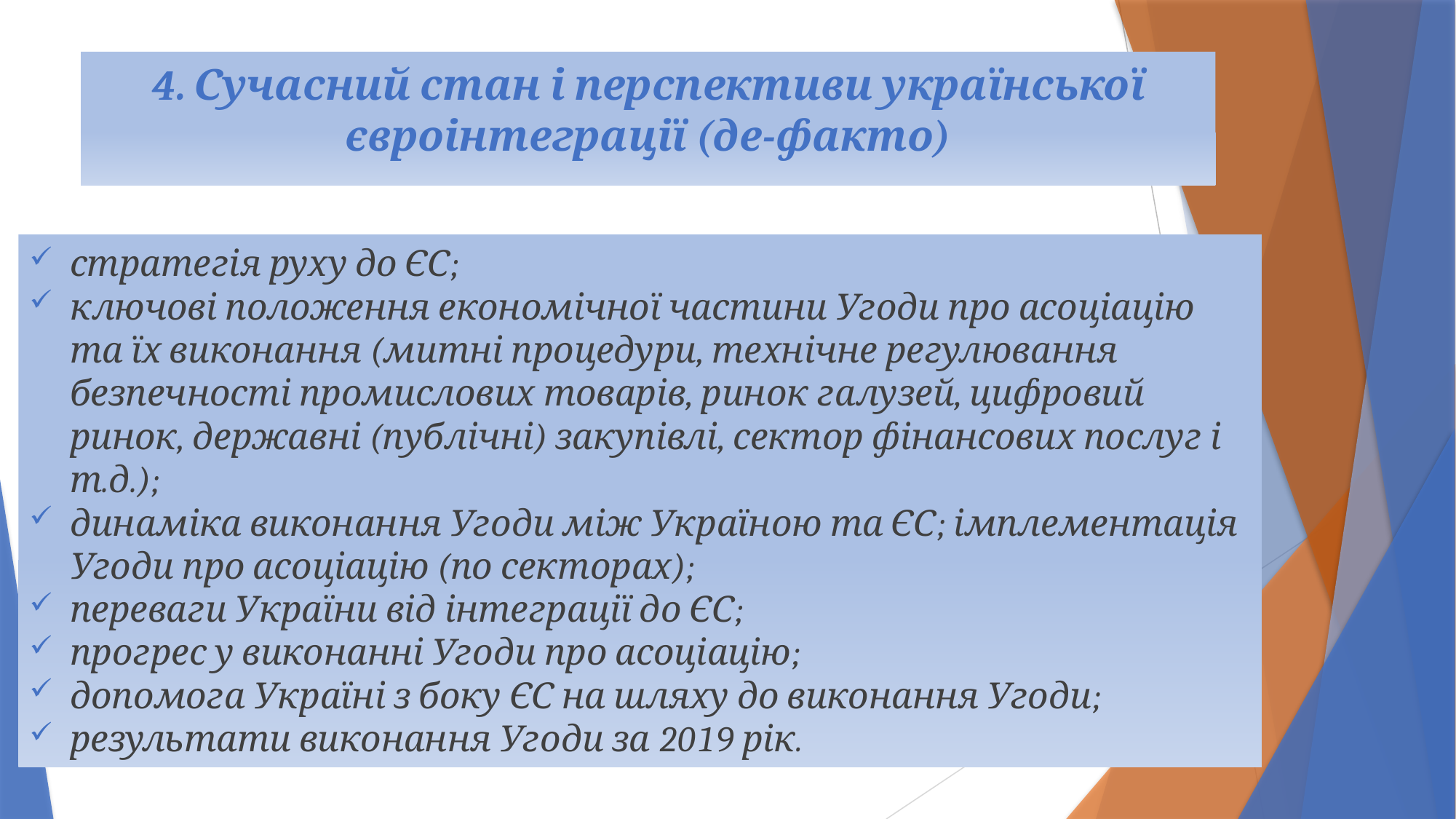

# 4. Сучасний стан і перспективи української євроінтеграції (де-факто)
стратегія руху до ЄС;
ключові положення економічної частини Угоди про асоціацію та їх виконання (митні процедури, технічне регулювання безпечності промислових товарів, ринок галузей, цифровий ринок, державні (публічні) закупівлі, сектор фінансових послуг і т.д.);
динаміка виконання Угоди між Україною та ЄС; імплементація Угоди про асоціацію (по секторах);
переваги України від інтеграції до ЄС;
прогрес у виконанні Угоди про асоціацію;
допомога Україні з боку ЄС на шляху до виконання Угоди;
результати виконання Угоди за 2019 рік.